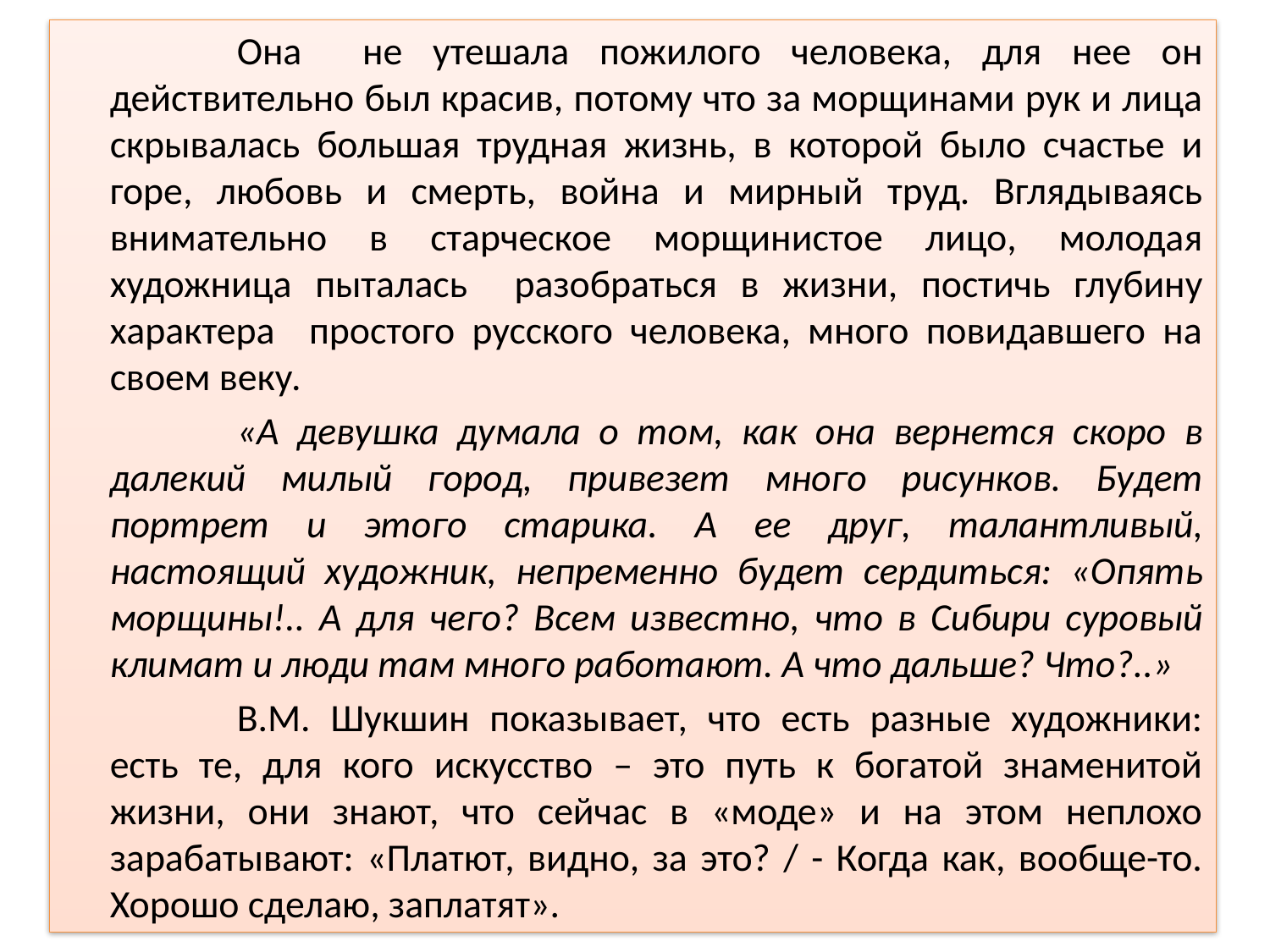

Она  не утешала пожилого человека, для нее он действительно был красив, потому что за морщинами рук и лица скрывалась большая трудная жизнь, в которой было счастье и горе, любовь и смерть, война и мирный труд. Вглядываясь внимательно в старческое морщинистое лицо, молодая художница пыталась  разобраться в жизни, постичь глубину характера  простого русского человека, много повидавшего на своем веку.
		«А девушка думала о том, как она вернется скоро в далекий милый город, привезет много рисунков. Будет портрет и этого старика. А ее друг, талантливый, настоящий художник, непременно будет сердиться: «Опять морщины!.. А для чего? Всем известно, что в Сибири суровый климат и люди там много работают. А что дальше? Что?..»
		В.М. Шукшин показывает, что есть разные художники: есть те, для кого искусство – это путь к богатой знаменитой жизни, они знают, что сейчас в «моде» и на этом неплохо зарабатывают: «Платют, видно, за это? / - Когда как, вообще-то. Хорошо сделаю, заплатят».